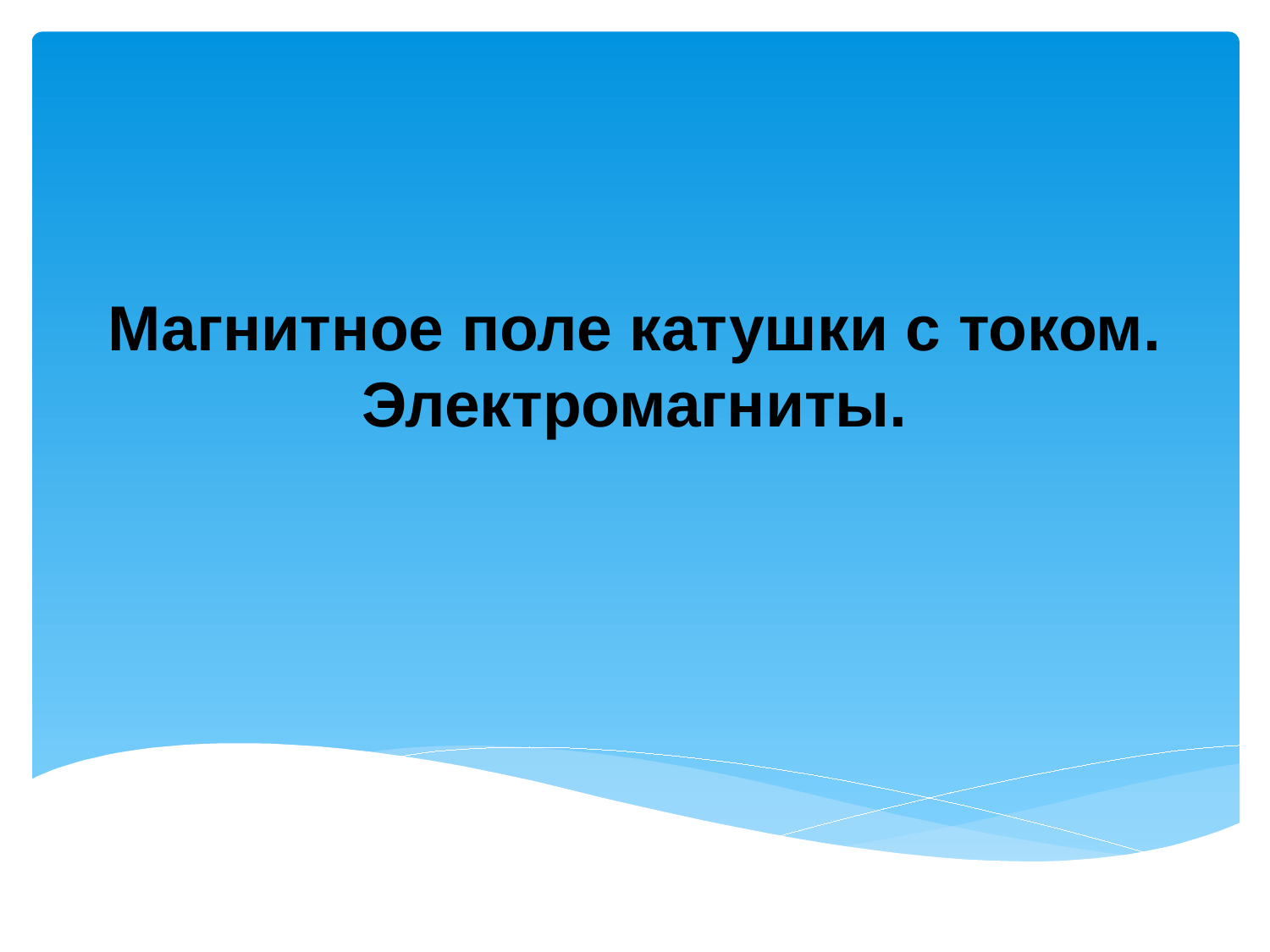

# Магнитное поле катушки с током. Электромагниты.